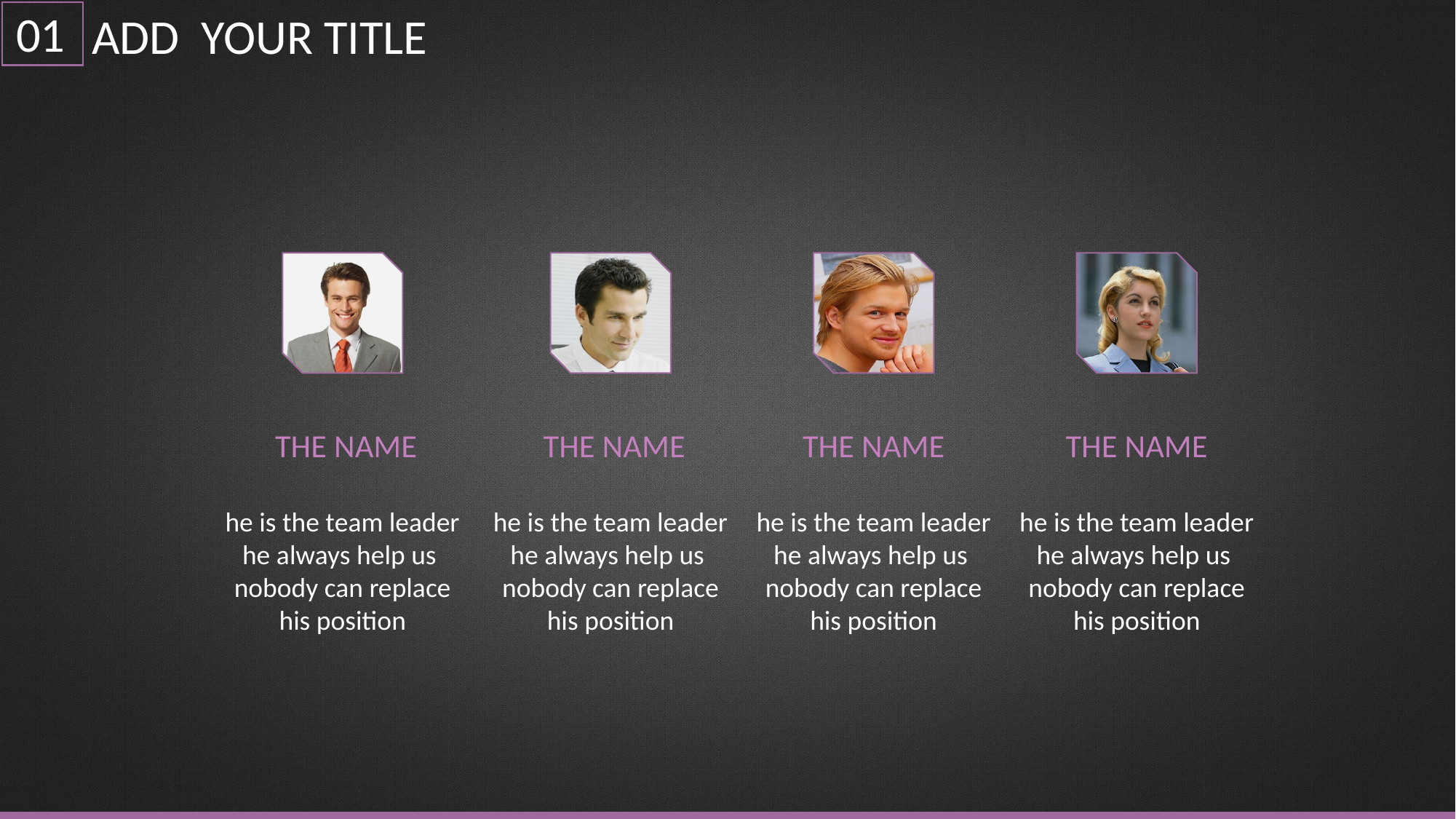

01
ADD  YOUR TITLE

 THE NAME
 THE NAME
THE NAME
THE NAME
he is the team leader
he always help us
nobody can replace his position
he is the team leader
he always help us
nobody can replace his position
he is the team leader
he always help us
nobody can replace his position
he is the team leader
he always help us
nobody can replace his position